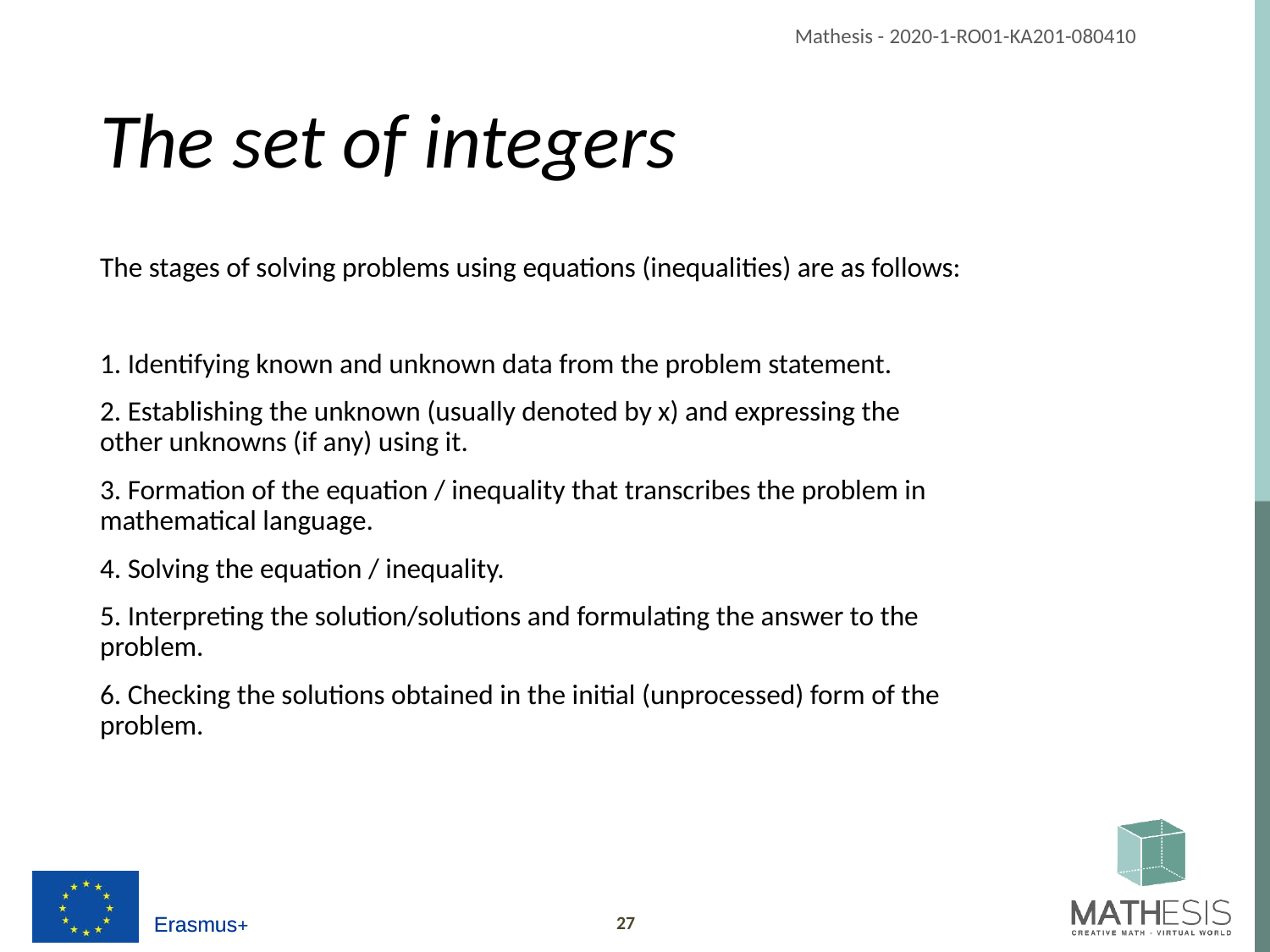

# The set of integers
The stages of solving problems using equations (inequalities) are as follows:

1. Identifying known and unknown data from the problem statement.
2. Establishing the unknown (usually denoted by x) and expressing the other unknowns (if any) using it.
3. Formation of the equation / inequality that transcribes the problem in mathematical language.
4. Solving the equation / inequality.
5. Interpreting the solution/solutions and formulating the answer to the problem.
6. Checking the solutions obtained in the initial (unprocessed) form of the problem.